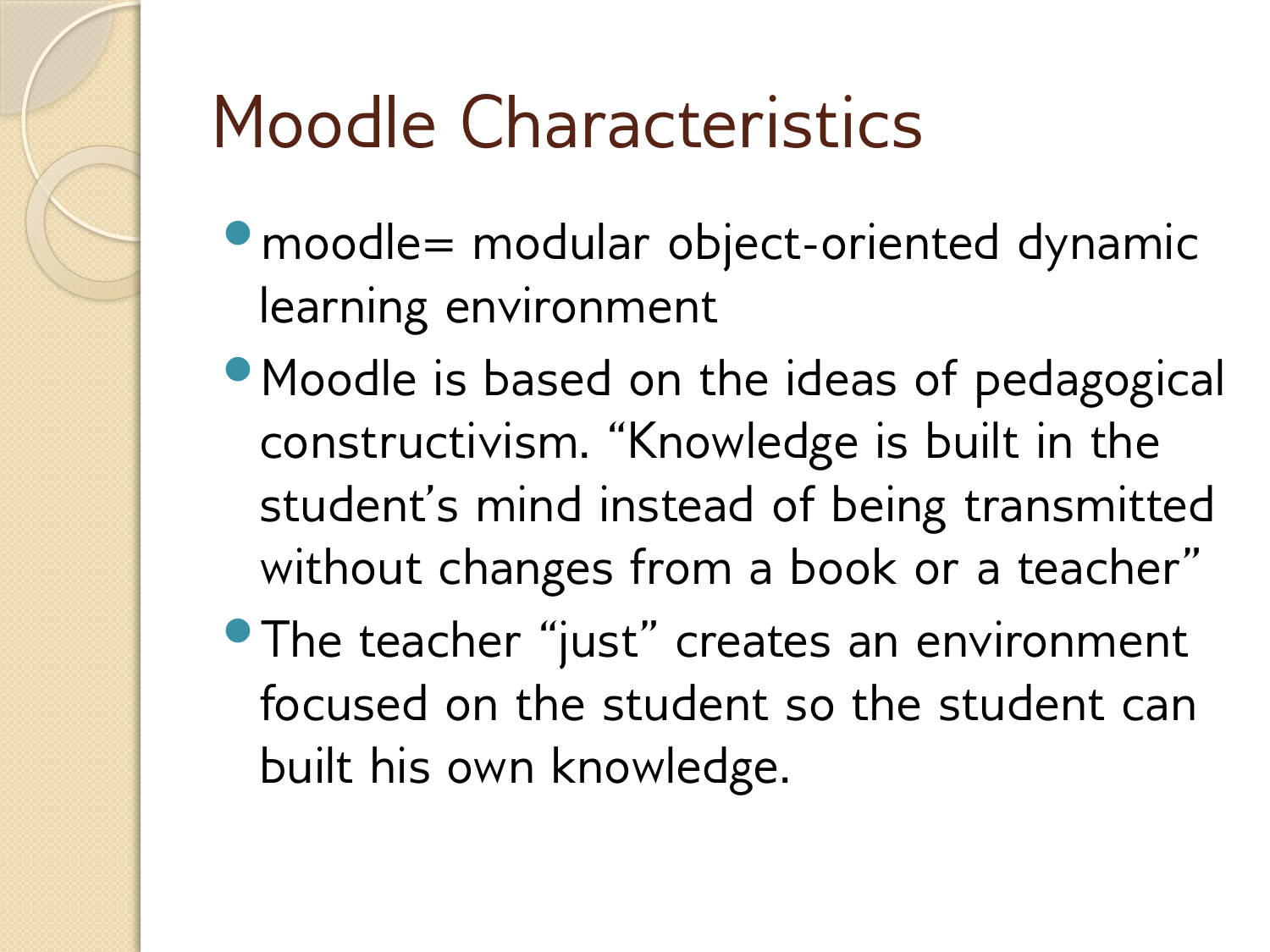

# Moodle Characteristics
moodle= modular object-oriented dynamic learning environment
Moodle is based on the ideas of pedagogical constructivism. “Knowledge is built in the student’s mind instead of being transmitted without changes from a book or a teacher”
The teacher “just” creates an environment focused on the student so the student can built his own knowledge.